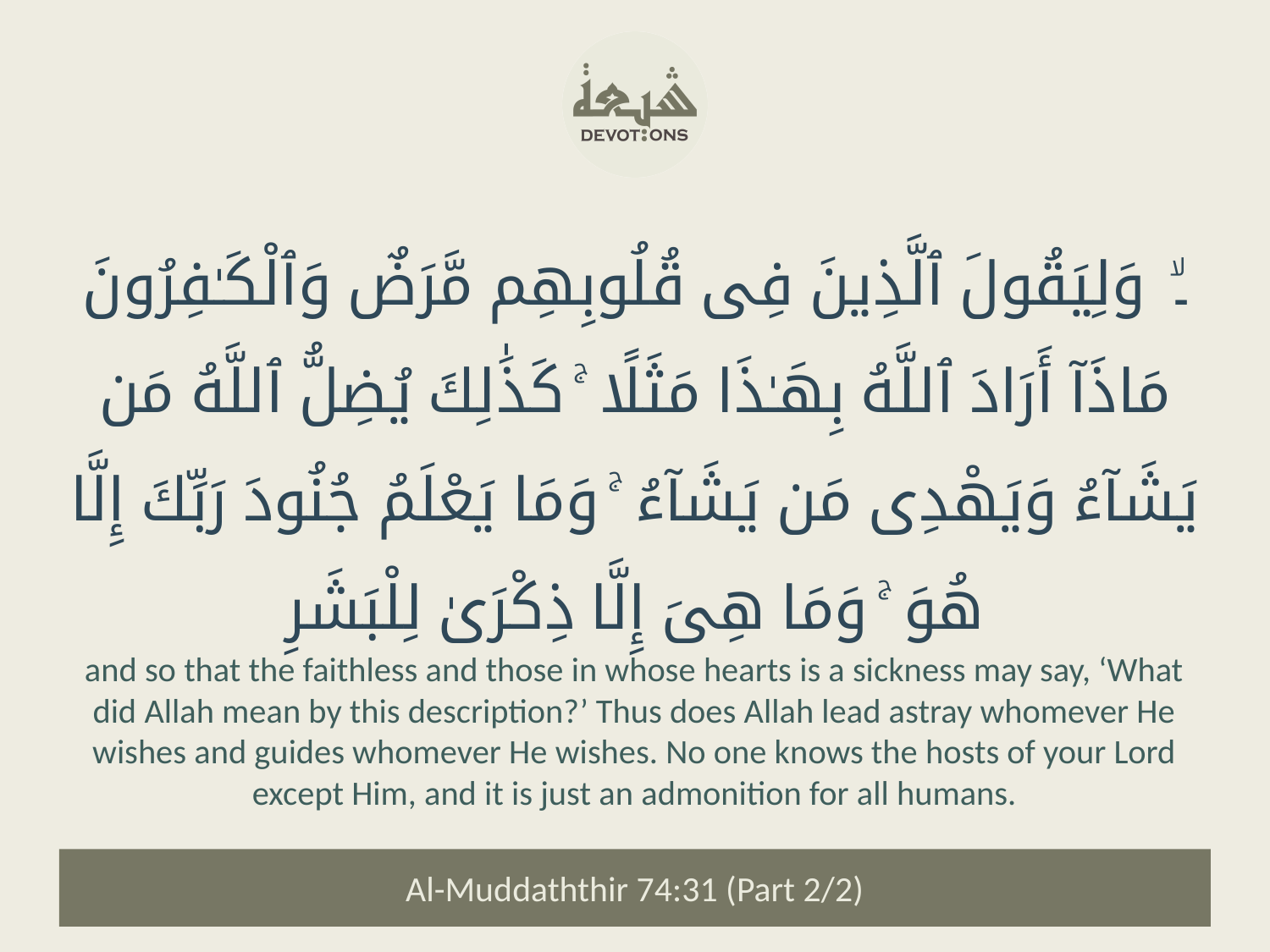

۔ۙ  وَلِيَقُولَ ٱلَّذِينَ فِى قُلُوبِهِم مَّرَضٌ وَٱلْكَـٰفِرُونَ مَاذَآ أَرَادَ ٱللَّهُ بِهَـٰذَا مَثَلًا ۚ كَذَٰلِكَ يُضِلُّ ٱللَّهُ مَن يَشَآءُ وَيَهْدِى مَن يَشَآءُ ۚ وَمَا يَعْلَمُ جُنُودَ رَبِّكَ إِلَّا هُوَ ۚ وَمَا هِىَ إِلَّا ذِكْرَىٰ لِلْبَشَرِ
and so that the faithless and those in whose hearts is a sickness may say, ‘What did Allah mean by this description?’ Thus does Allah lead astray whomever He wishes and guides whomever He wishes. No one knows the hosts of your Lord except Him, and it is just an admonition for all humans.
Al-Muddaththir 74:31 (Part 2/2)